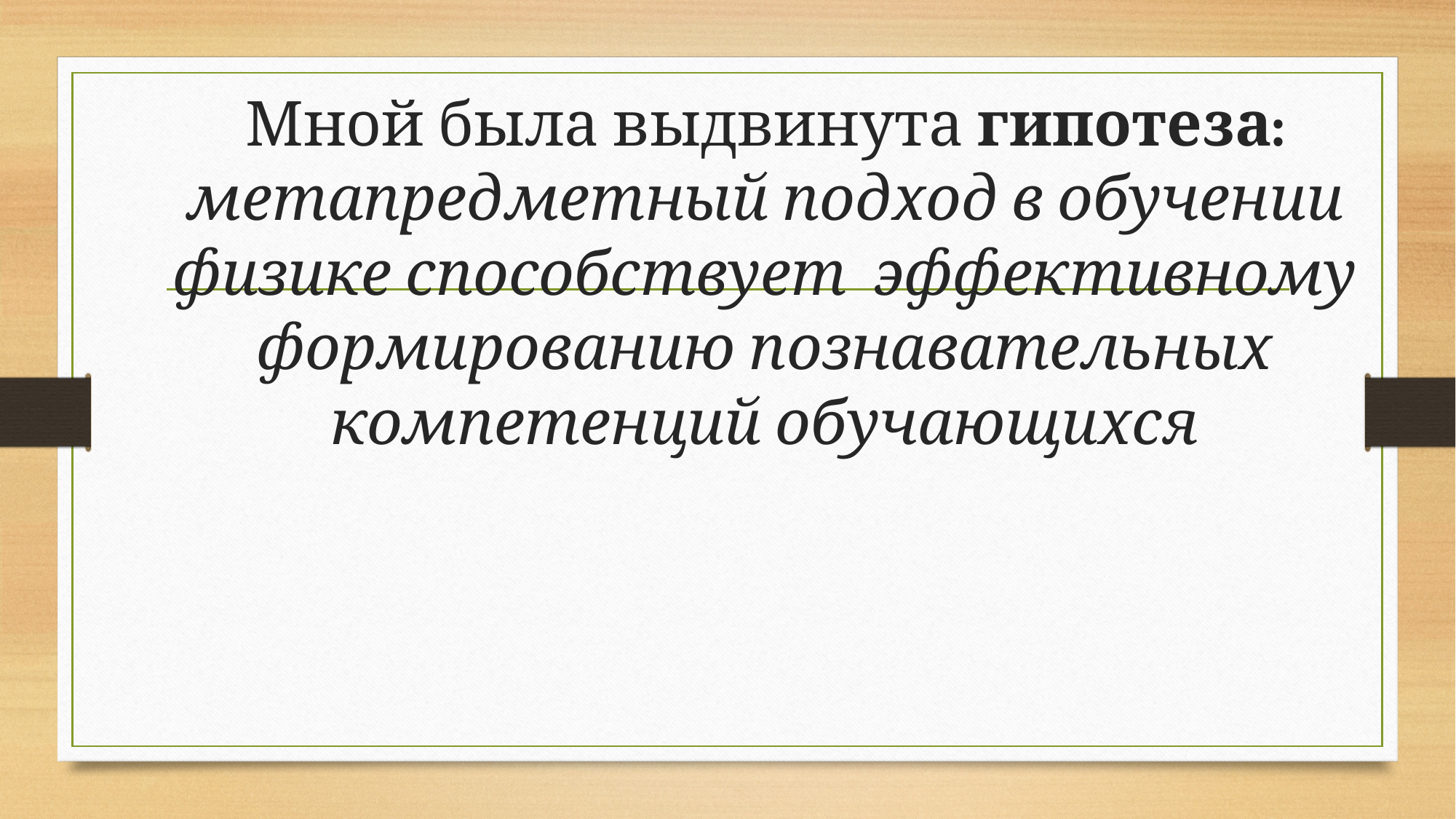

# Мной была выдвинута гипотеза: метапредметный подход в обучении физике способствует  эффективному формированию познавательных компетенций обучающихся